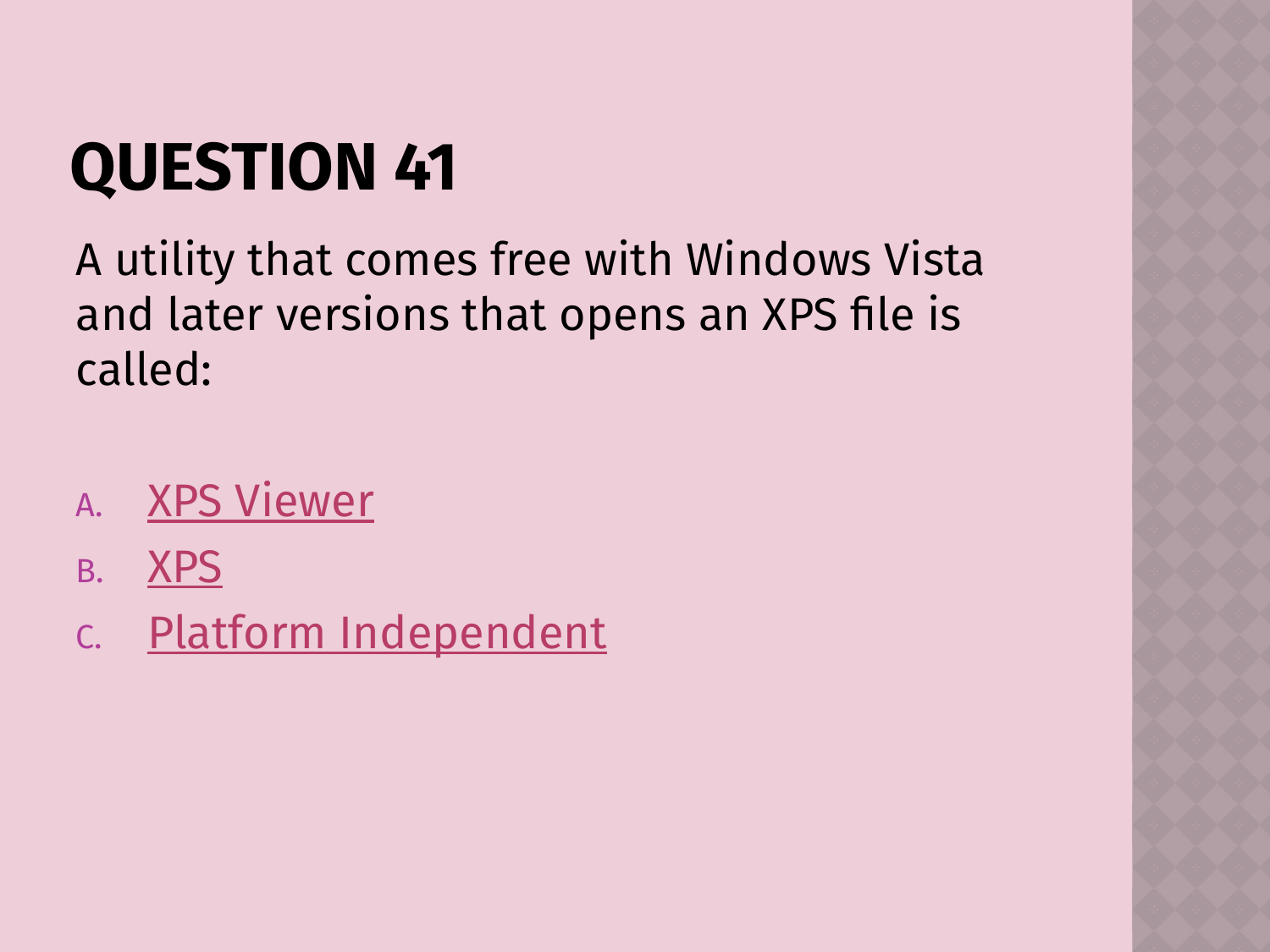

# Question 41
A utility that comes free with Windows Vista and later versions that opens an XPS file is called:

XPS Viewer
XPS
Platform Independent